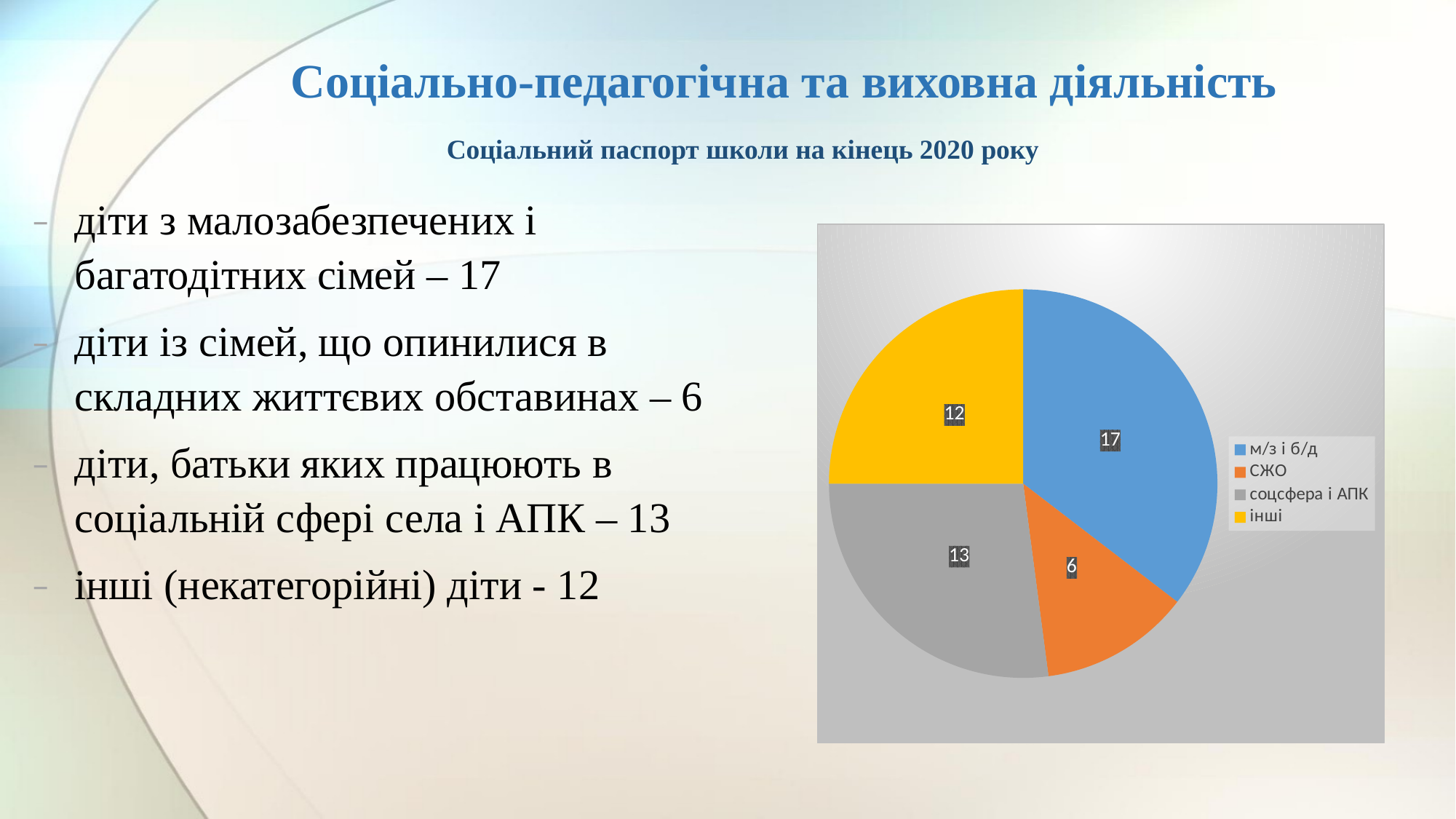

# Соціально-педагогічна та виховна діяльність
Соціальний паспорт школи на кінець 2020 року
діти з малозабезпечених і багатодітних сімей – 17
діти із сімей, що опинилися в складних життєвих обставинах – 6
діти, батьки яких працюють в соціальній сфері села і АПК – 13
інші (некатегорійні) діти - 12

### Chart

| Category | Продажи |
|---|---|
| м/з і б/д | 17.0 |
| СЖО | 6.0 |
| соцсфера і АПК | 13.0 |
| інші | 12.0 |